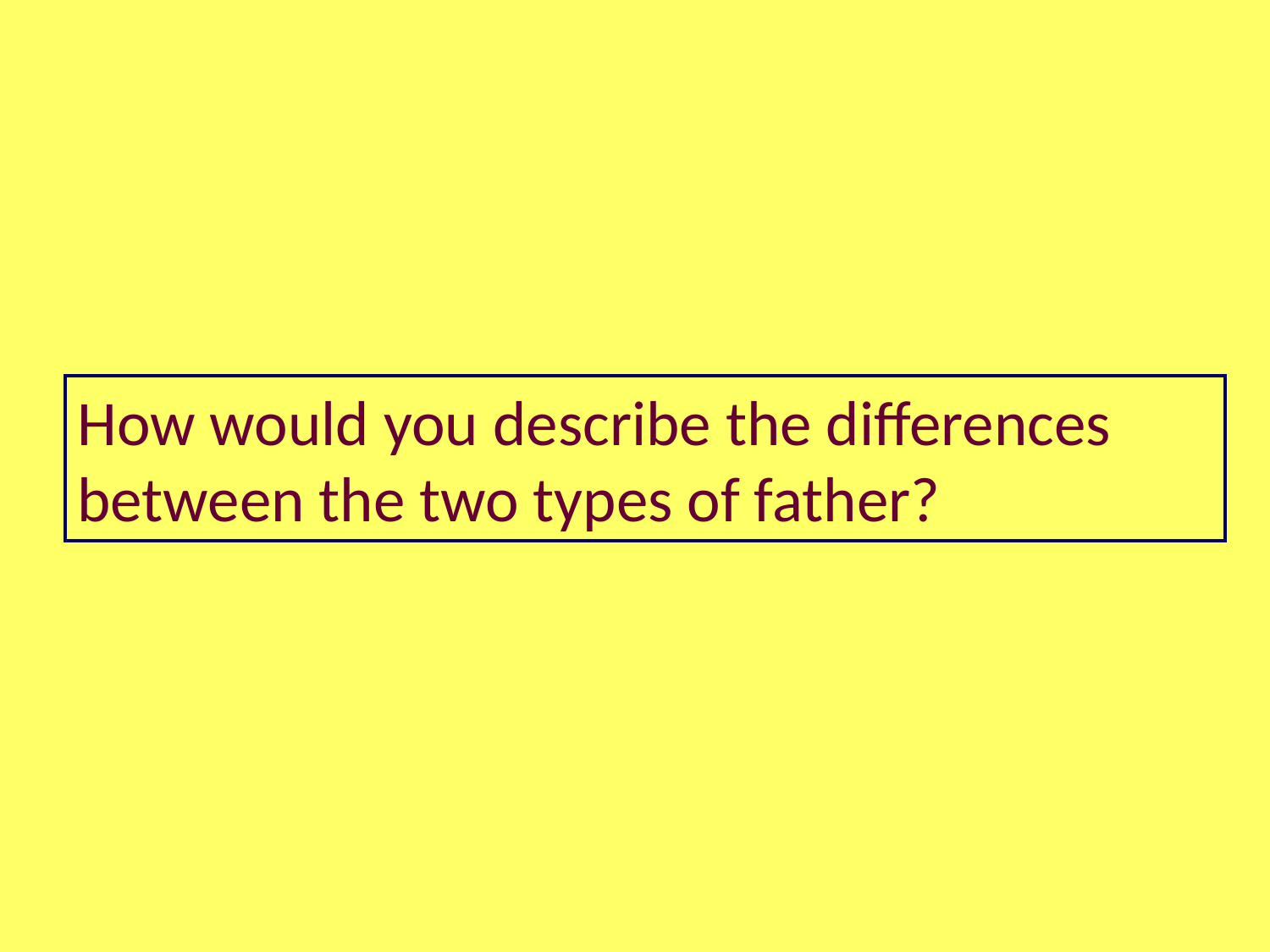

How would you describe the differences between the two types of father?